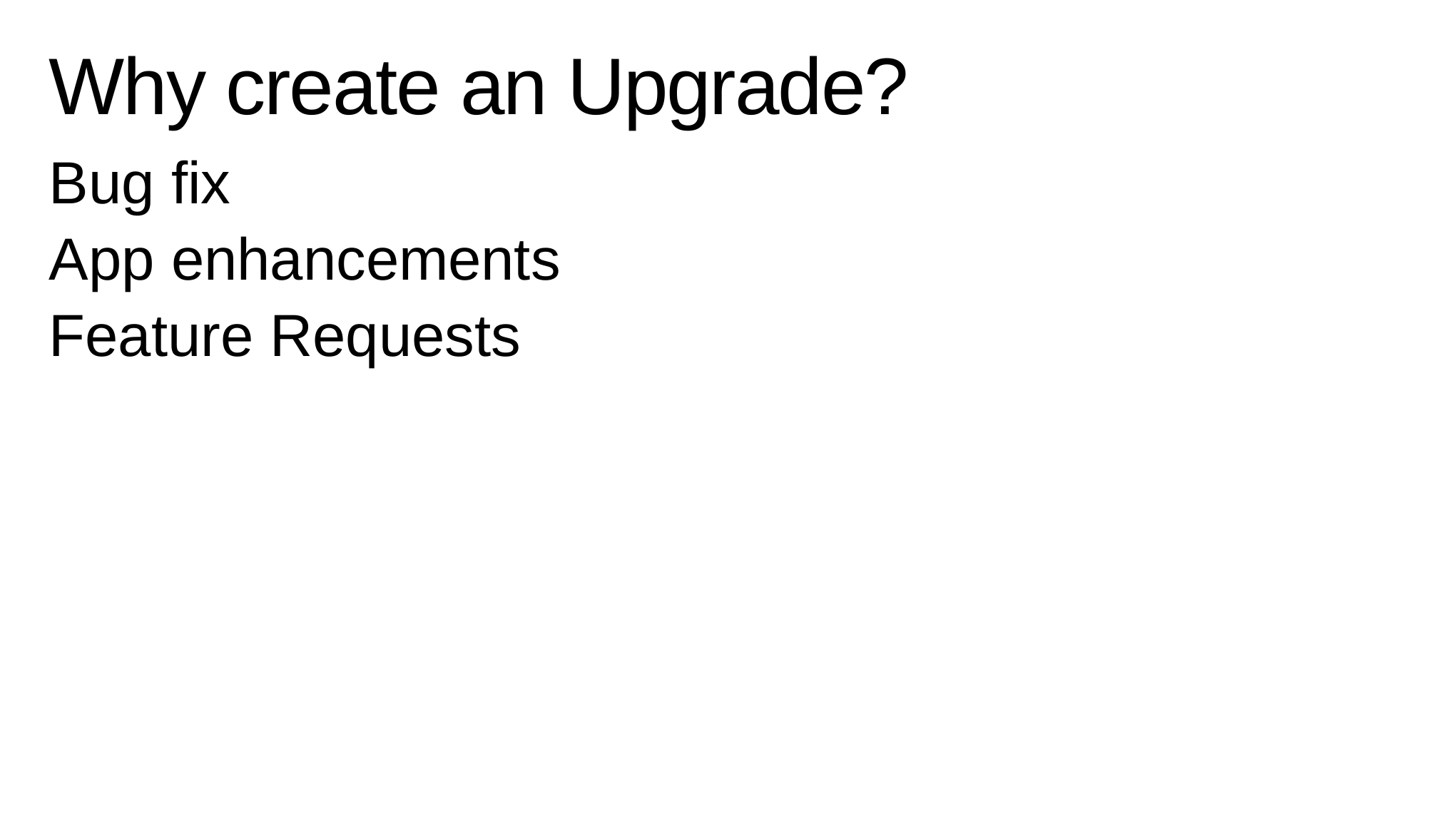

# Why create an Upgrade?
Bug fix
App enhancements
Feature Requests